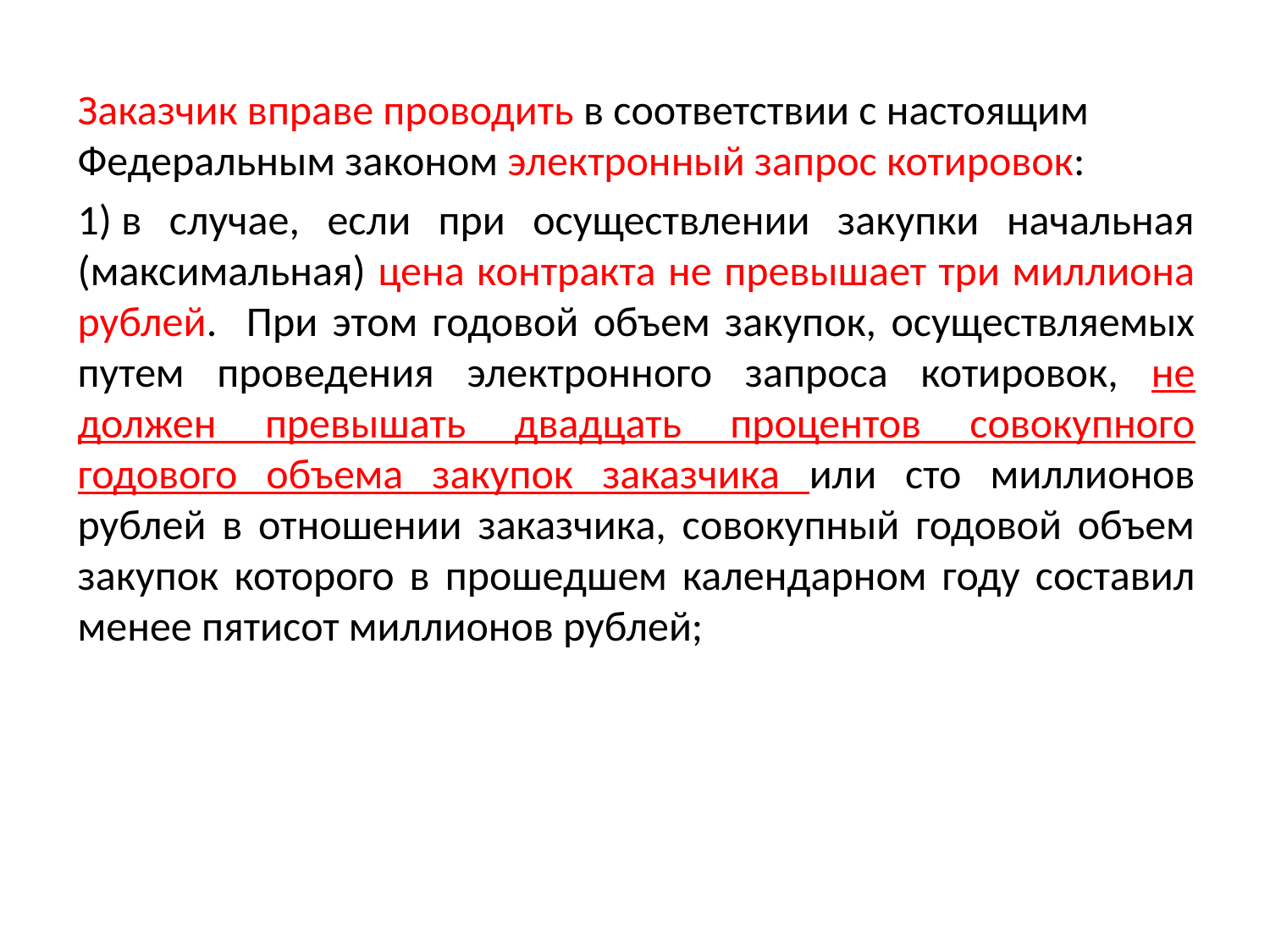

Заказчик вправе проводить в соответствии с настоящим Федеральным законом электронный запрос котировок:
1) в случае, если при осуществлении закупки начальная (максимальная) цена контракта не превышает три миллиона рублей.  При этом годовой объем закупок, осуществляемых путем проведения электронного запроса котировок, не должен превышать двадцать процентов совокупного годового объема закупок заказчика или сто миллионов рублей в отношении заказчика, совокупный годовой объем закупок которого в прошедшем календарном году составил менее пятисот миллионов рублей;